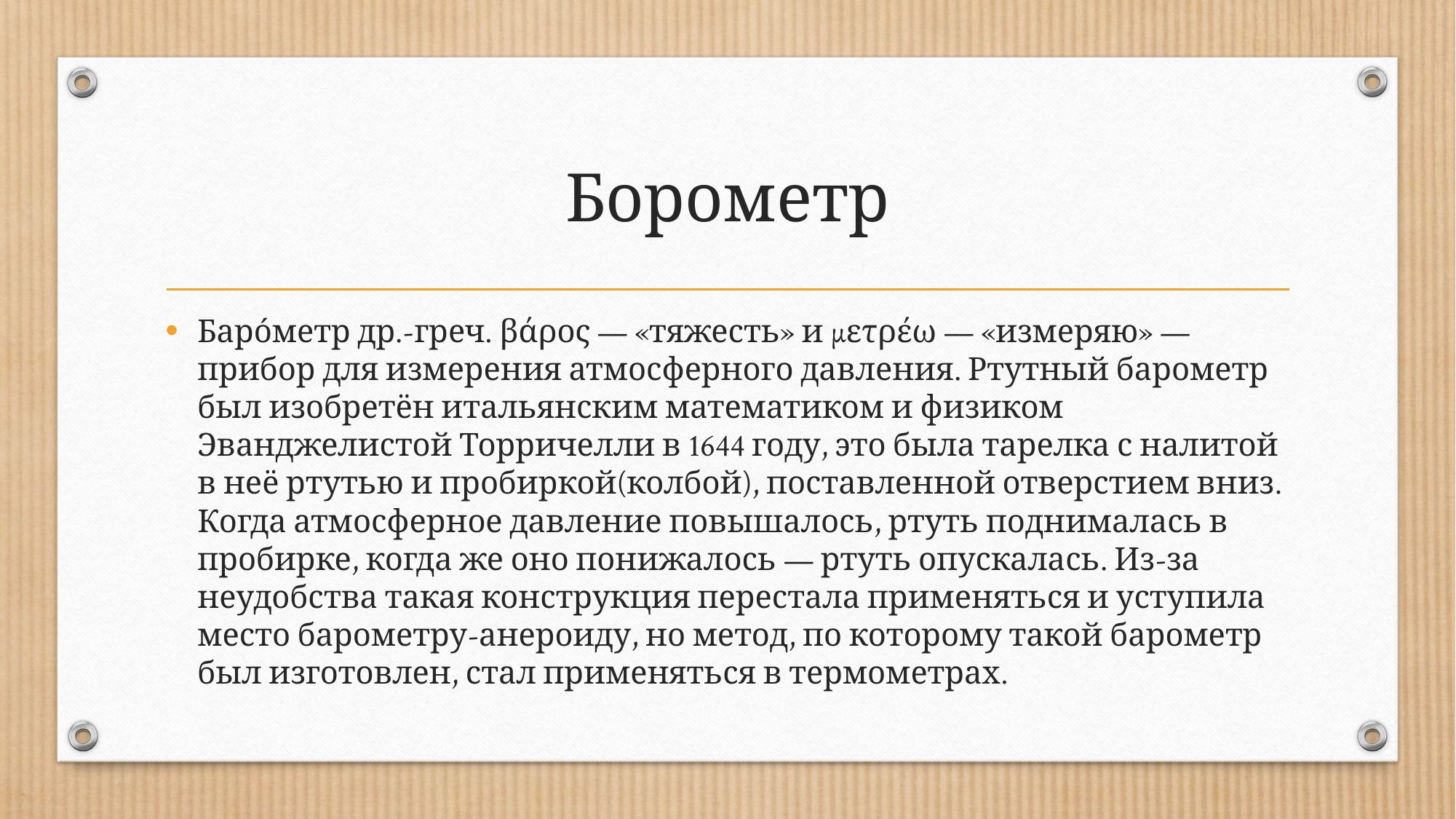

# Борометр
Баро́метр др.-греч. βάρος — «тяжесть» и μετρέω — «измеряю» — прибор для измерения атмосферного давления. Ртутный барометр был изобретён итальянским математиком и физиком Эванджелистой Торричелли в 1644 году, это была тарелка с налитой в неё ртутью и пробиркой(колбой), поставленной отверстием вниз. Когда атмосферное давление повышалось, ртуть поднималась в пробирке, когда же оно понижалось — ртуть опускалась. Из-за неудобства такая конструкция перестала применяться и уступила место барометру-анероиду, но метод, по которому такой барометр был изготовлен, стал применяться в термометрах.